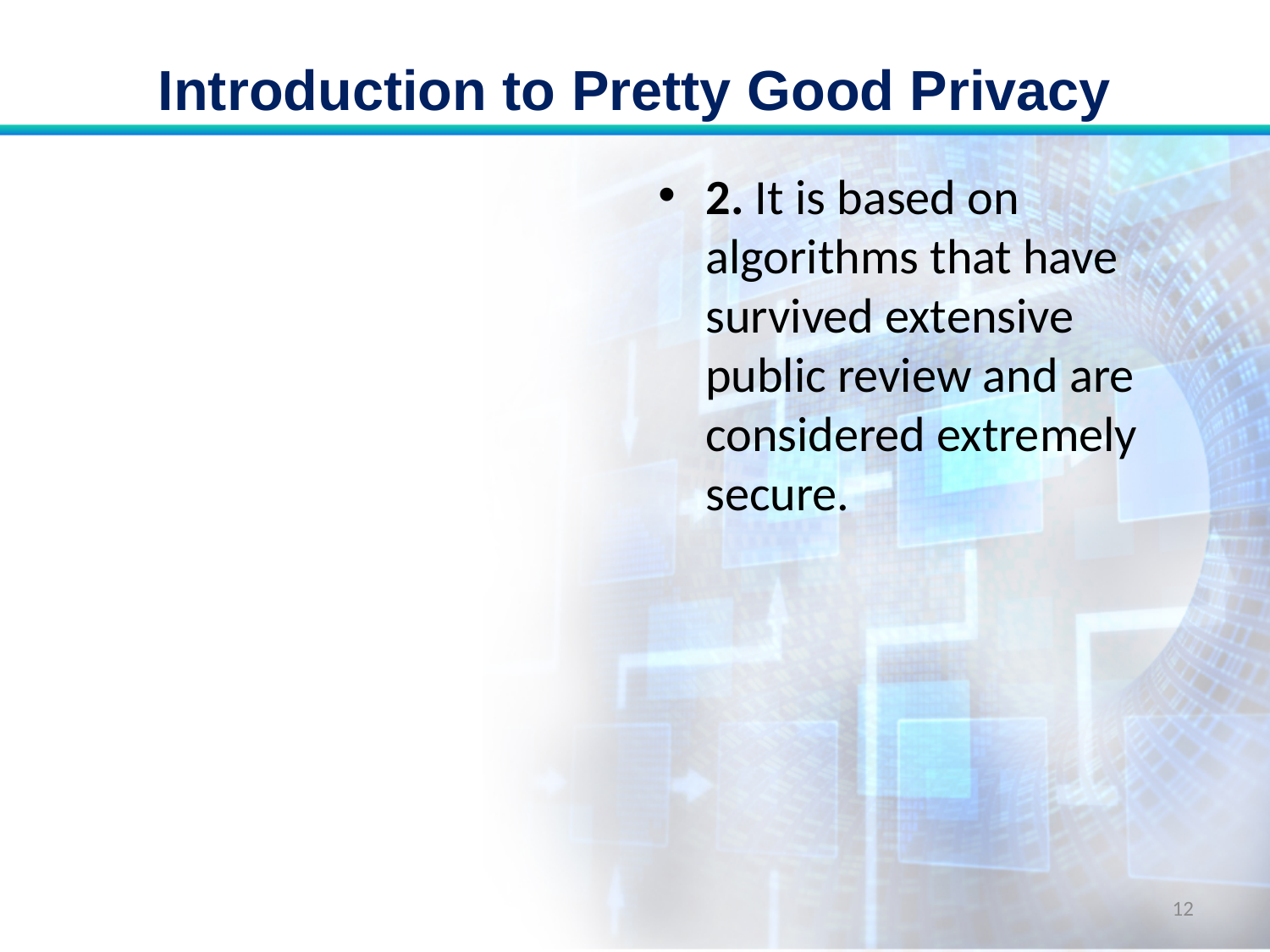

# Introduction to Pretty Good Privacy
2. It is based on algorithms that have survived extensive public review and are considered extremely secure.
12